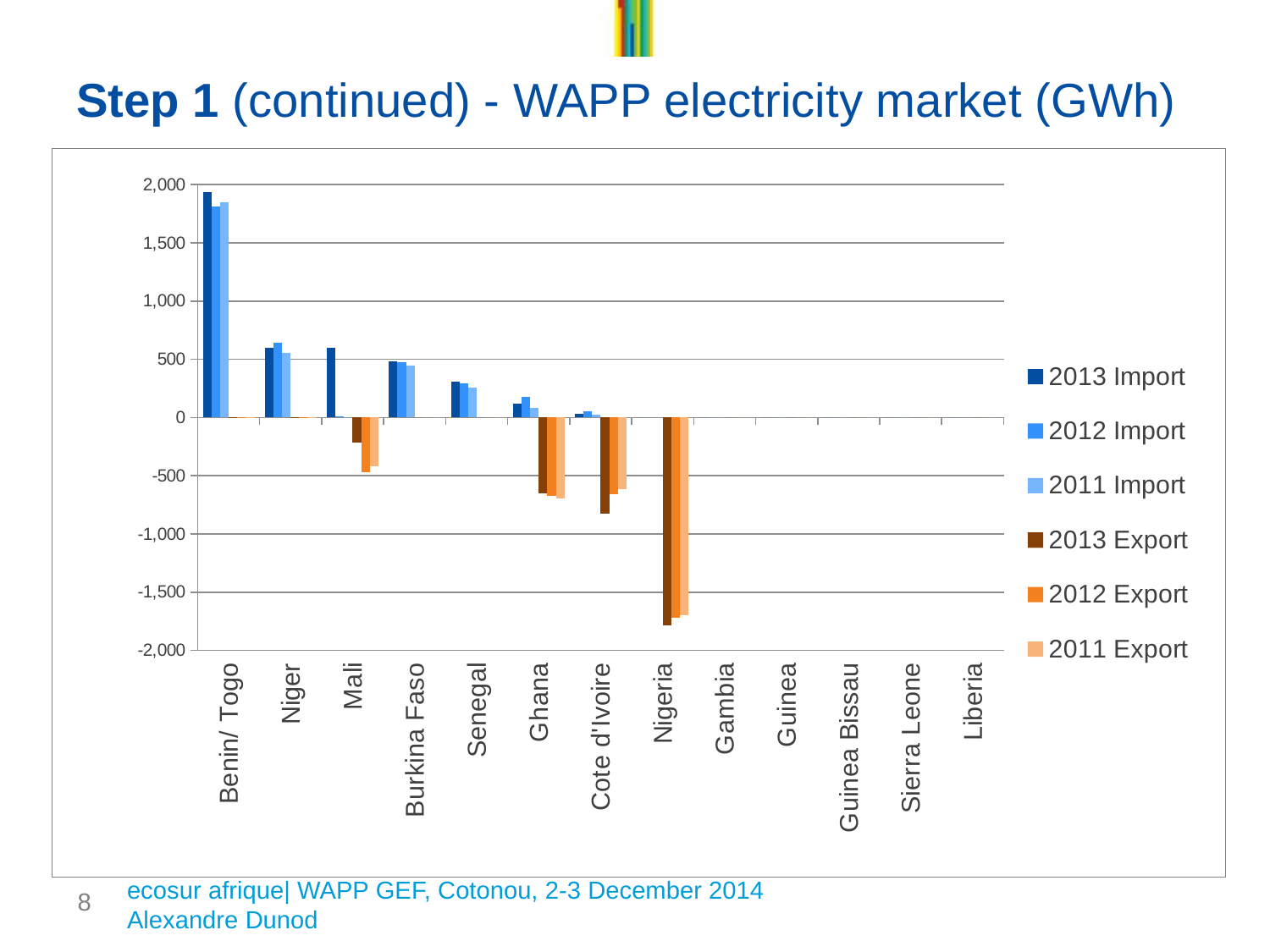

# Step 1 (continued) - WAPP electricity market (GWh)

### Chart

| Category | 2013 Import | 2012 Import | 2011 Import | 2013 Export | 2012 Export | 2011 Export |
|---|---|---|---|---|---|---|
| Benin/ Togo | 1935.0 | 1812.0 | 1847.0 | -2.0 | -2.0 | -1.0 |
| Niger | 602.0 | 641.0 | 552.0 | -4.0 | -4.0 | -2.0 |
| Mali | 596.6 | 13.0 | 0.0 | -212.6 | -471.0 | -419.0 |
| Burkina Faso | 481.8159999999999 | 472.0 | 449.0 | 0.0 | 0.0 | 0.0 |
| Senegal | 308.4923317874888 | 290.0 | 257.0 | 0.0 | 0.0 | 0.0 |
| Ghana | 120.0 | 177.0 | 81.0 | -653.0 | -675.0 | -698.0 |
| Cote d'Ivoire | 32.1 | 54.0 | 22.0 | -825.0 | -658.0 | -615.0 |
| Nigeria | 0.0 | 0.0 | 0.0 | -1788.531 | -1722.0 | -1696.0 |
| Gambia | 0.0 | 0.0 | 0.0 | 0.0 | 0.0 | 0.0 |
| Guinea | 0.0 | 0.0 | 0.0 | 0.0 | 0.0 | 0.0 |
| Guinea Bissau | 0.0 | 0.0 | 0.0 | 0.0 | 0.0 | 0.0 |
| Sierra Leone | 0.0 | 0.0 | 0.0 | 0.0 | 0.0 | 0.0 |
| Liberia | 0.0 | 0.0 | 0.0 | 0.0 | 0.0 | 0.0 |
ecosur afrique| WAPP GEF, Cotonou, 2-3 December 2014			Alexandre Dunod